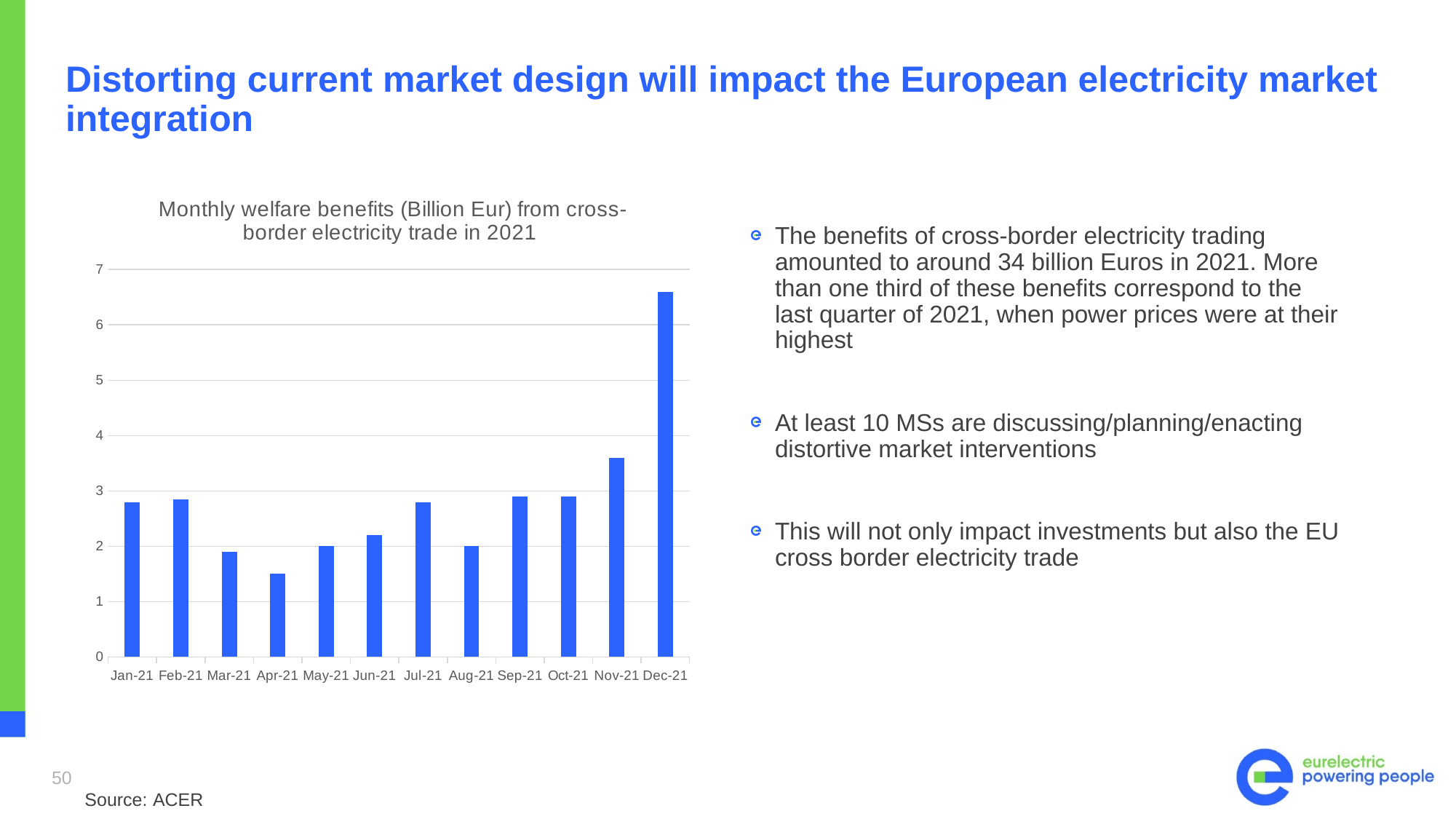

# Distorting current market design will impact the European electricity market integration

### Chart: Monthly welfare benefits (Billion Eur) from cross-border electricity trade in 2021

| Category | Billion Eur/Month |
|---|---|
| 44197 | 2.8 |
| 44228 | 2.85 |
| 44256 | 1.9 |
| 44287 | 1.5 |
| 44317 | 2.0 |
| 44348 | 2.2 |
| 44378 | 2.8 |
| 44409 | 2.0 |
| 44440 | 2.9 |
| 44470 | 2.9 |
| 44501 | 3.6 |
| 44531 | 6.6 |
The benefits of cross-border electricity trading amounted to around 34 billion Euros in 2021. More than one third of these benefits correspond to the last quarter of 2021, when power prices were at their highest

At least 10 MSs are discussing/planning/enacting distortive market interventions

This will not only impact investments but also the EU cross border electricity trade
50
Source: ACER